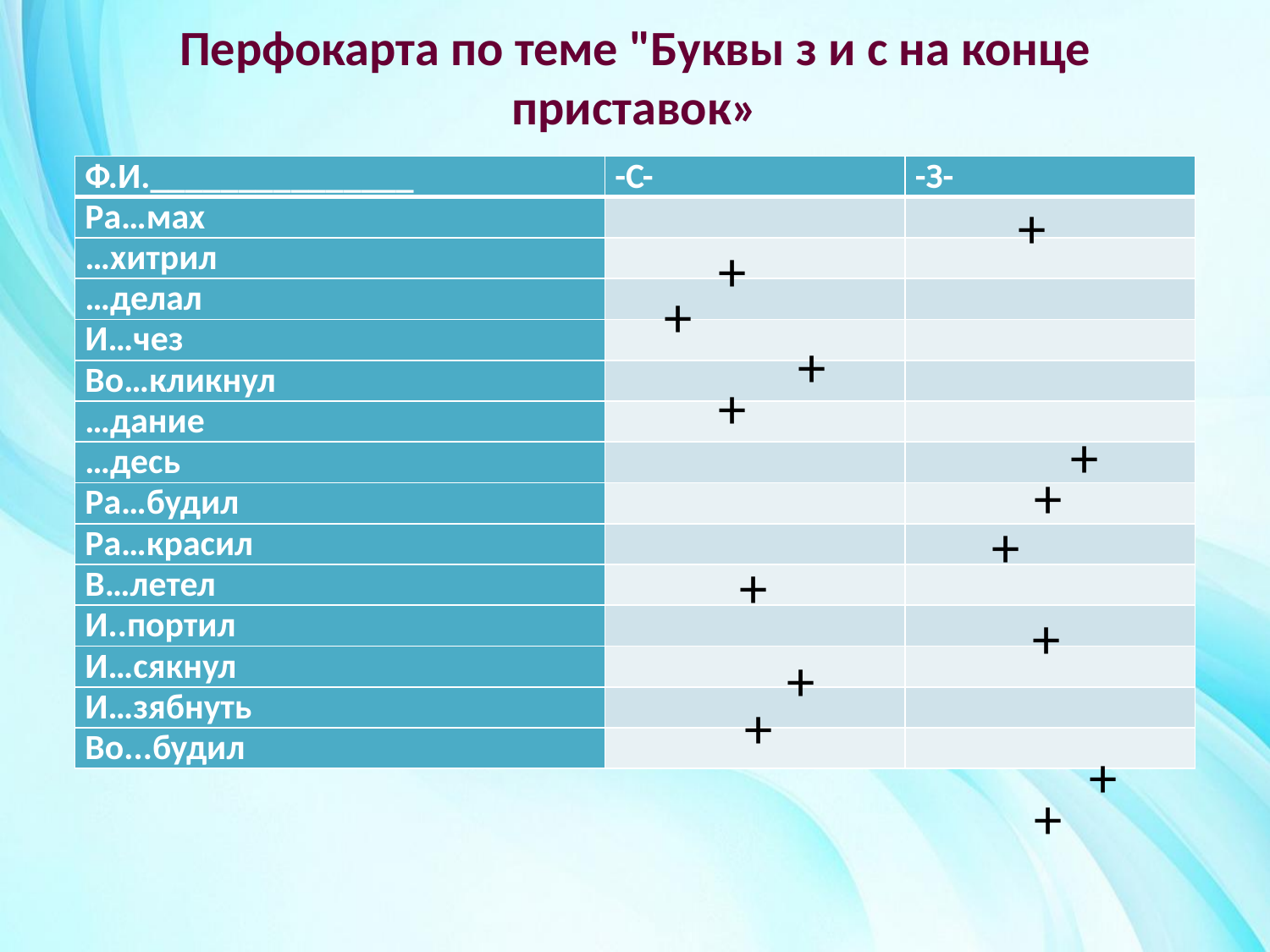

# Перфокарта по теме "Буквы з и с на конце приставок»
| Ф.И.\_\_\_\_\_\_\_\_\_\_\_\_\_\_\_ | -С- | -З- |
| --- | --- | --- |
| Ра…мах |  |  |
| …хитрил |  |  |
| …делал |  |  |
| И…чез |  |  |
| Во…кликнул |  |  |
| …дание |  |  |
| …десь |  |  |
| Ра…будил |  |  |
| Ра…красил |  |  |
| В…летел |  |  |
| И..портил |  |  |
| И…сякнул |  |  |
| И…зябнуть |  |  |
| Во...будил |  |  |
+
+
+
+
+
+
+
+
+
+
+
+
+
+